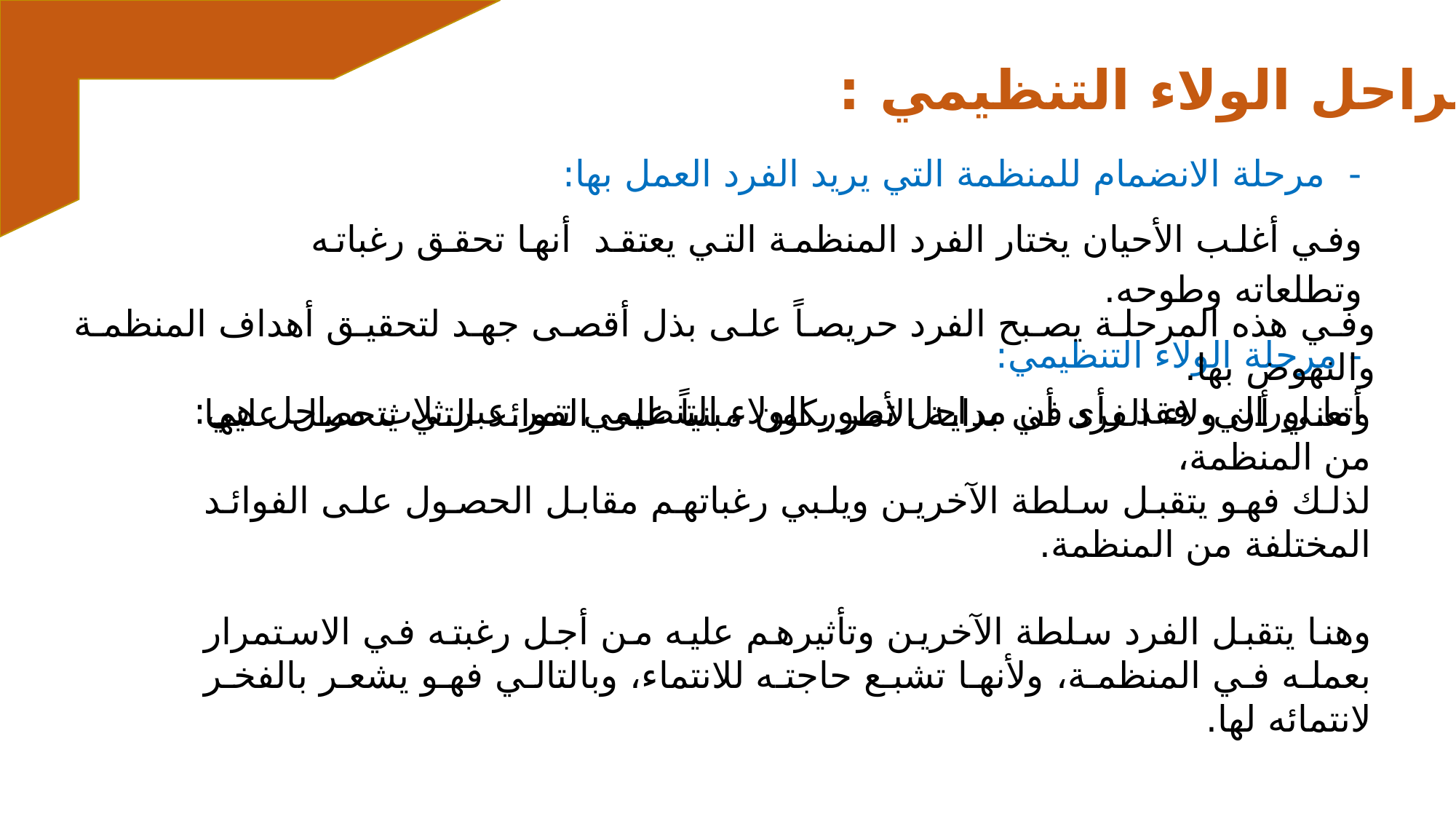

مراحل الولاء التنظيمي :
-  مرحلة الانضمام للمنظمة التي يريد الفرد العمل بها:
وفي أغلب الأحيان يختار الفرد المنظمة التي يعتقد  أنها تحقق رغباته وتطلعاته وطوحه.
- مرحلة الولاء التنظيمي:
وفي هذه المرحلة يصبح الفرد حريصاً على بذل أقصى جهد لتحقيق أهداف المنظمة والنهوض بها.
 أما اورالي، فقد رأى أن مراحل تطور الولاء التنظيمي تمر عبر ثلاث مراحل هي:
- مرحلة الإذعان أو الالتزام:

وتعني أن ولاء الفرد في بداية الأمر يكون مبنياً على الفوائد التي يتحصل عليها من المنظمة،
لذلك فهو يتقبل سلطة الآخرين ويلبي رغباتهم مقابل الحصول على الفوائد المختلفة من المنظمة.
- مرحلة التطابق أو التماثل بين الفرد والمنظمة:
وهنا يتقبل الفرد سلطة الآخرين وتأثيرهم عليه من أجل رغبته في الاستمرار بعمله في المنظمة، ولأنها تشبع حاجته للانتماء، وبالتالي فهو يشعر بالفخر لانتمائه لها.
- مرحلة التبني:
مراحل